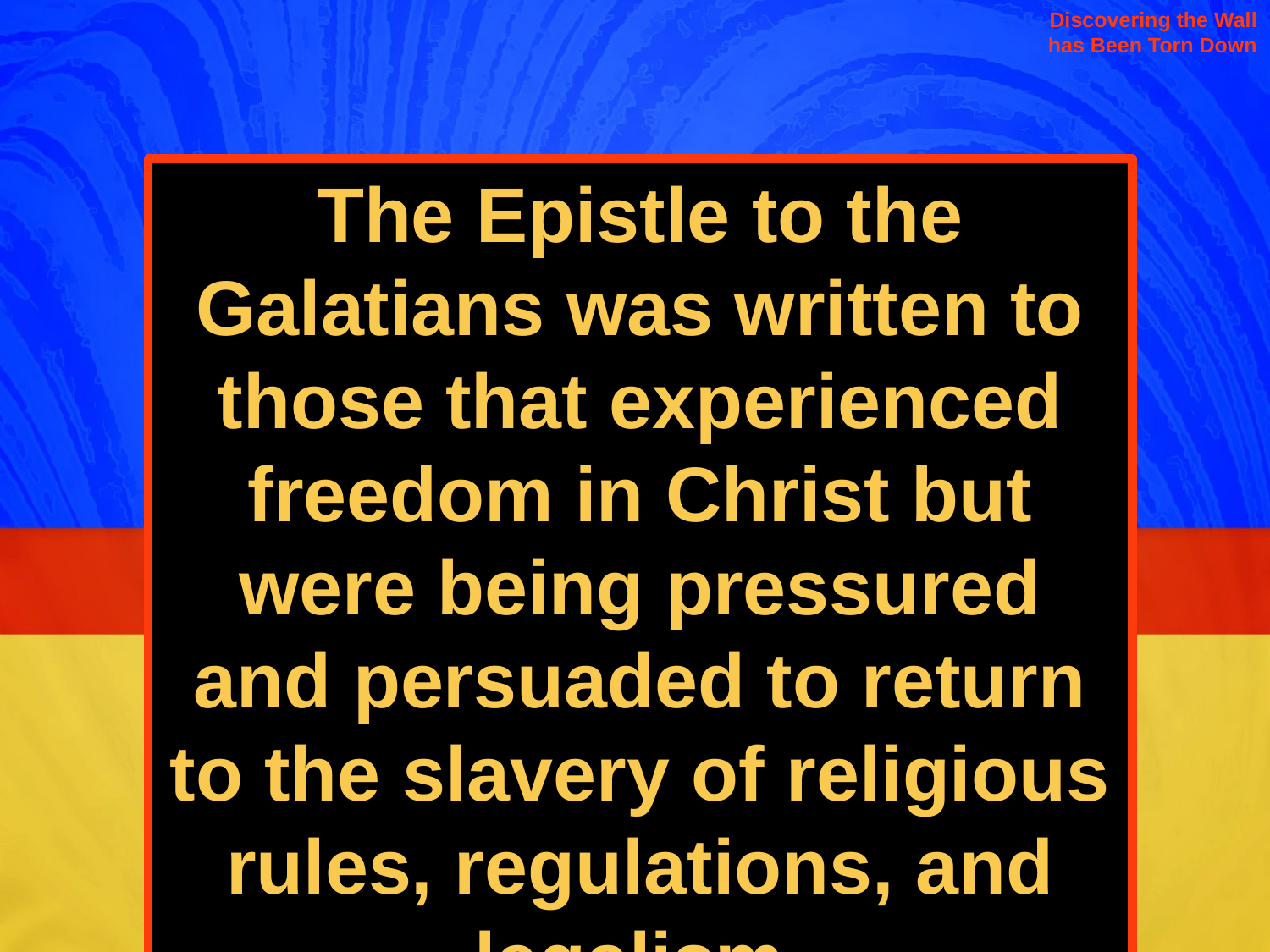

Discovering the Wall has Been Torn Down
The Epistle to the Galatians was written to those that experienced freedom in Christ but were being pressured and persuaded to return to the slavery of religious rules, regulations, and legalism.